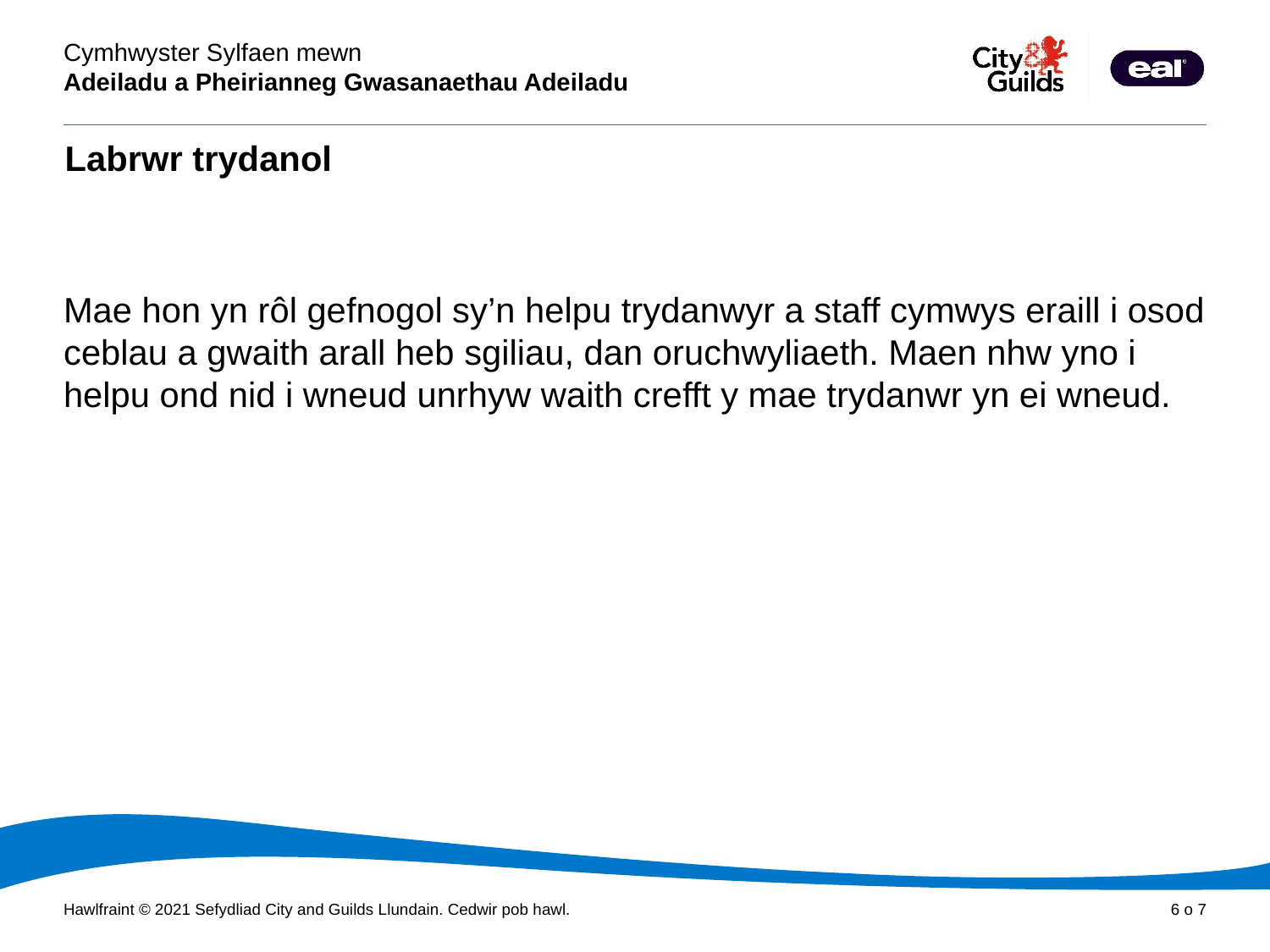

# Labrwr trydanol

Mae hon yn rôl gefnogol sy’n helpu trydanwyr a staff cymwys eraill i osod ceblau a gwaith arall heb sgiliau, dan oruchwyliaeth. Maen nhw yno i helpu ond nid i wneud unrhyw waith crefft y mae trydanwr yn ei wneud.